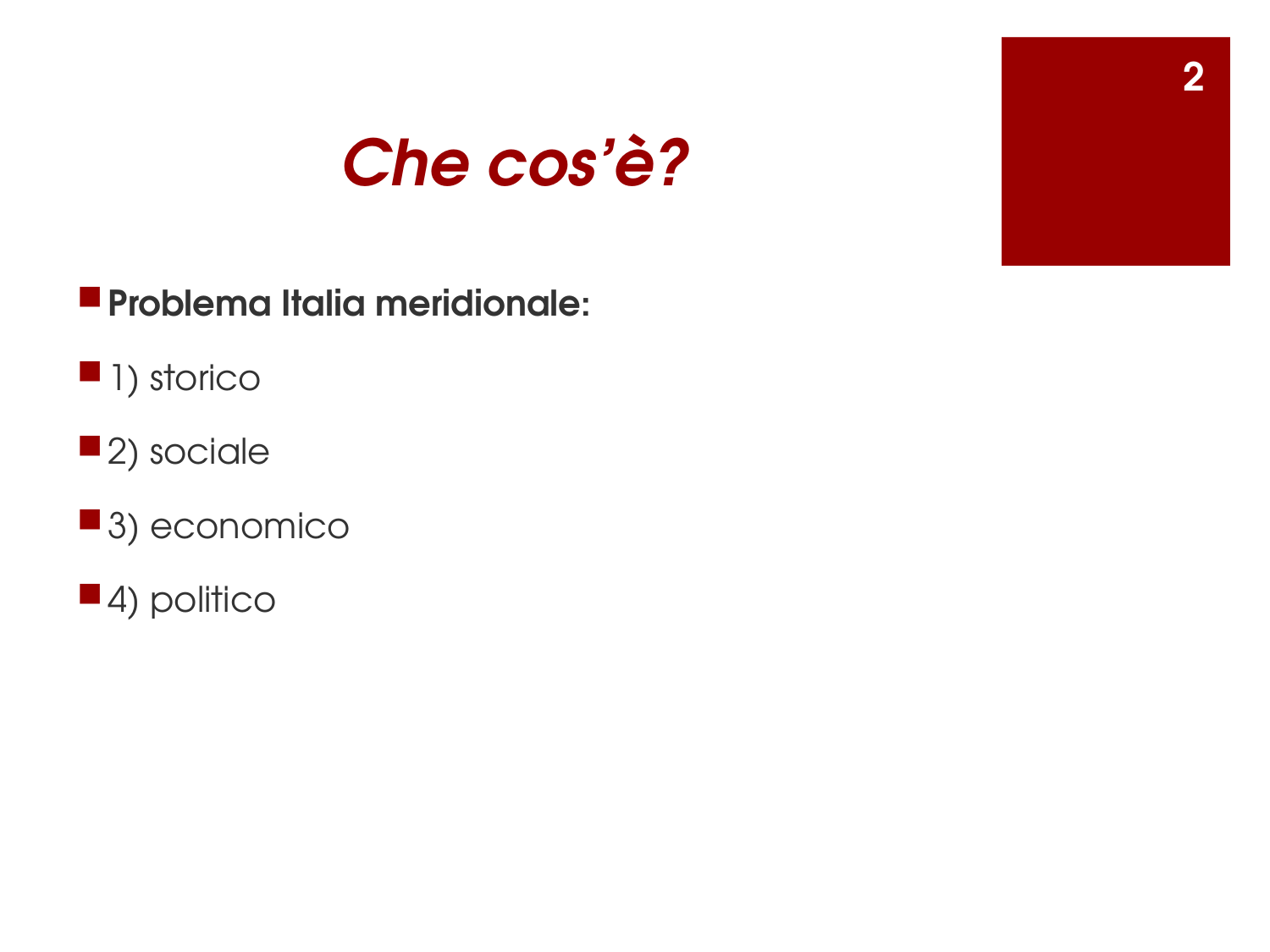

2
# Che cos’è?
Problema Italia meridionale:
1) storico
2) sociale
3) economico
4) politico